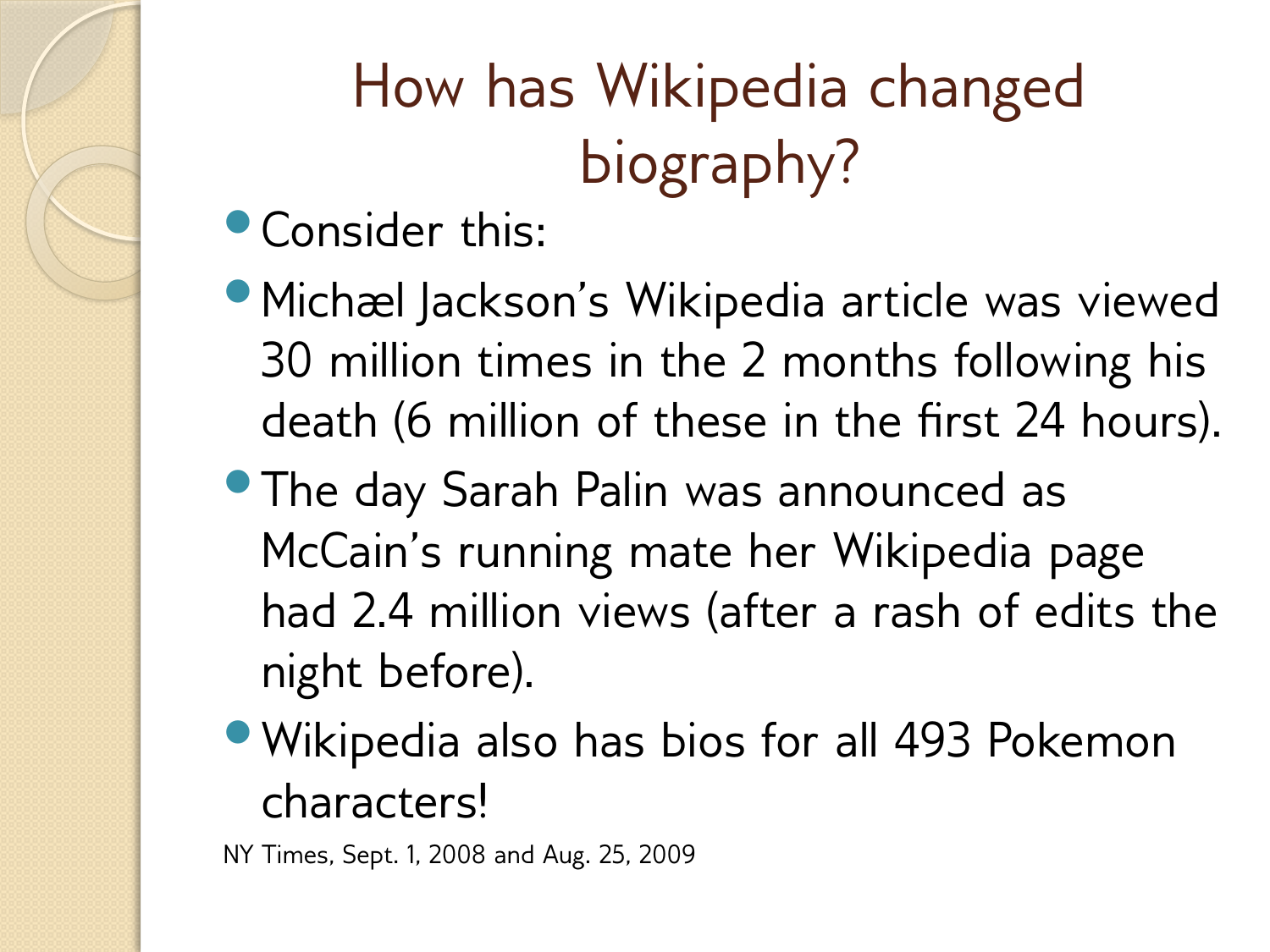

# How has Wikipedia changed biography?
Consider this:
Michael Jackson’s Wikipedia article was viewed 30 million times in the 2 months following his death (6 million of these in the first 24 hours).
The day Sarah Palin was announced as McCain’s running mate her Wikipedia page had 2.4 million views (after a rash of edits the night before).
Wikipedia also has bios for all 493 Pokemon characters!
NY Times, Sept. 1, 2008 and Aug. 25, 2009